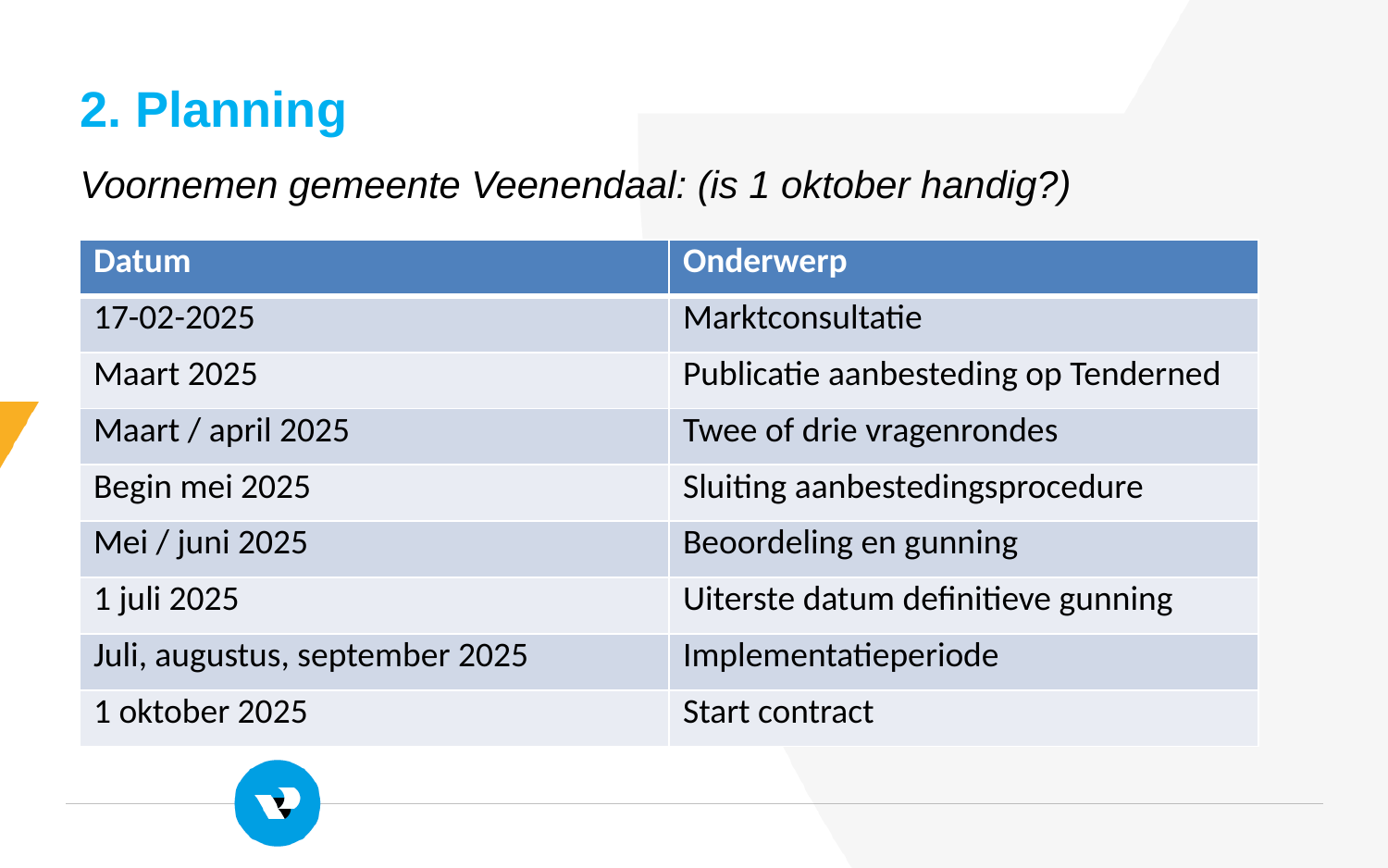

2. Planning
Voornemen gemeente Veenendaal: (is 1 oktober handig?)
| Datum | Onderwerp |
| --- | --- |
| 17-02-2025 | Marktconsultatie |
| Maart 2025 | Publicatie aanbesteding op Tenderned |
| Maart / april 2025 | Twee of drie vragenrondes |
| Begin mei 2025 | Sluiting aanbestedingsprocedure |
| Mei / juni 2025 | Beoordeling en gunning |
| 1 juli 2025 | Uiterste datum definitieve gunning |
| Juli, augustus, september 2025 | Implementatieperiode |
| 1 oktober 2025 | Start contract |